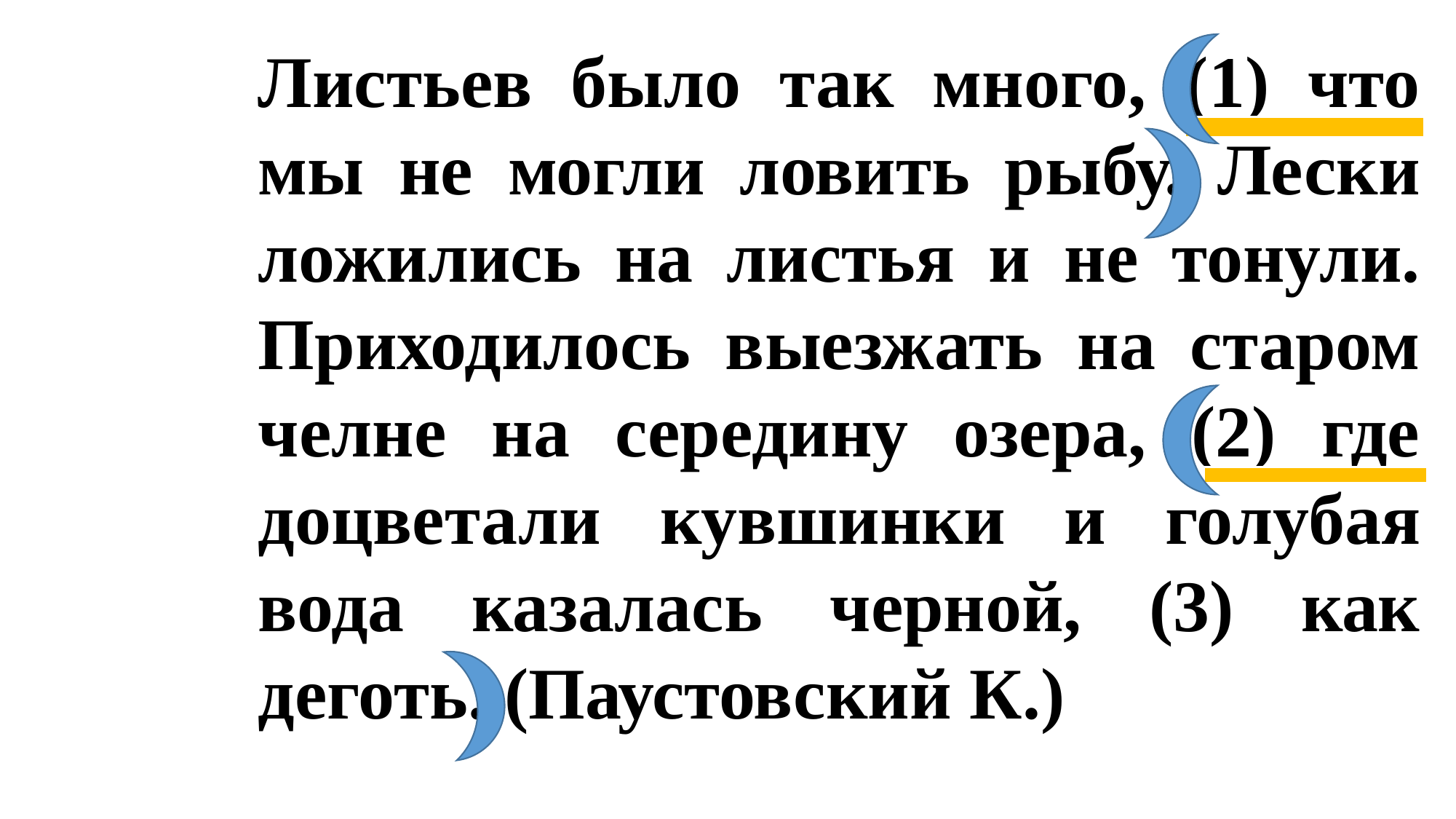

Листьев было так много, (1) что мы не могли ловить рыбу. Лески ложились на листья и не тонули. Приходилось выезжать на старом челне на середину озера, (2) где доцветали кувшинки и голубая вода казалась черной, (3) как деготь. (Паустовский К.)